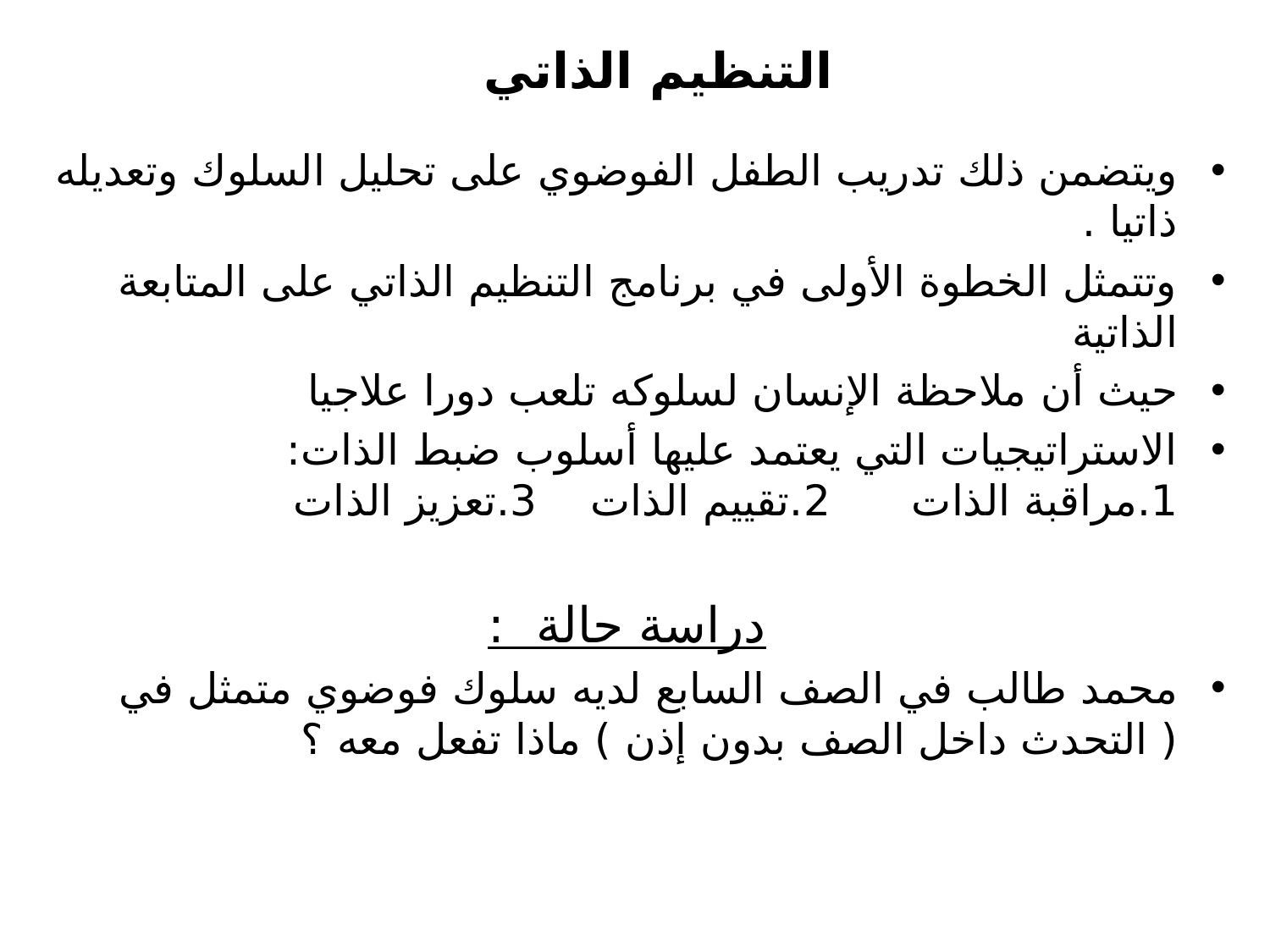

# التنظيم الذاتي
ويتضمن ذلك تدريب الطفل الفوضوي على تحليل السلوك وتعديله ذاتيا .
وتتمثل الخطوة الأولى في برنامج التنظيم الذاتي على المتابعة الذاتية
حيث أن ملاحظة الإنسان لسلوكه تلعب دورا علاجيا
الاستراتيجيات التي يعتمد عليها أسلوب ضبط الذات:
1.مراقبة الذات      2.تقييم الذات    3.تعزيز الذات

 دراسة حالة  :
محمد طالب في الصف السابع لديه سلوك فوضوي متمثل في ( التحدث داخل الصف بدون إذن ) ماذا تفعل معه ؟